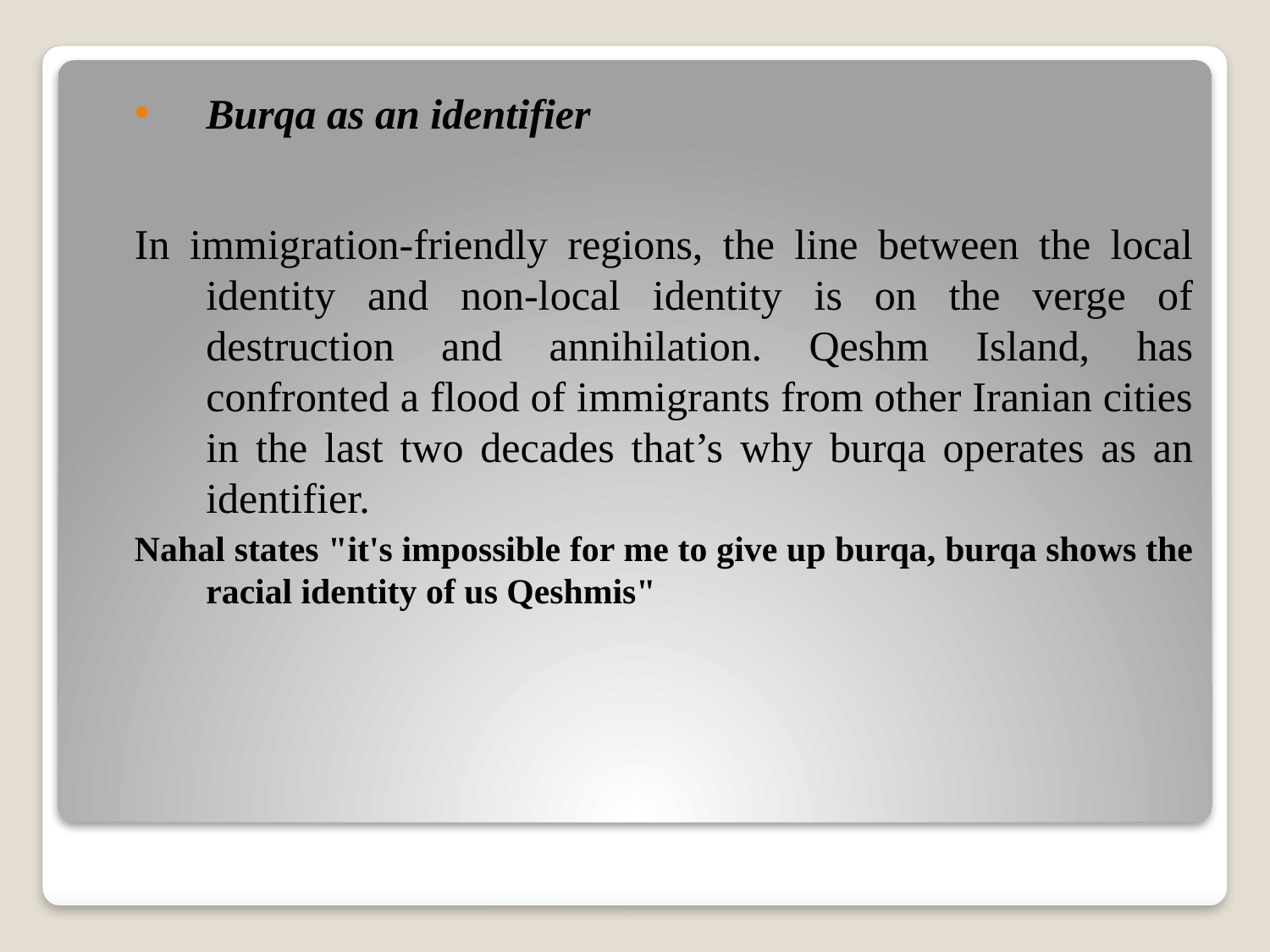

Burqa as an identifier

In immigration-friendly regions, the line between the local identity and non-local identity is on the verge of destruction and annihilation. Qeshm Island, has confronted a flood of immigrants from other Iranian cities in the last two decades that’s why burqa operates as an identifier.
Nahal states "it's impossible for me to give up burqa, burqa shows the racial identity of us Qeshmis"